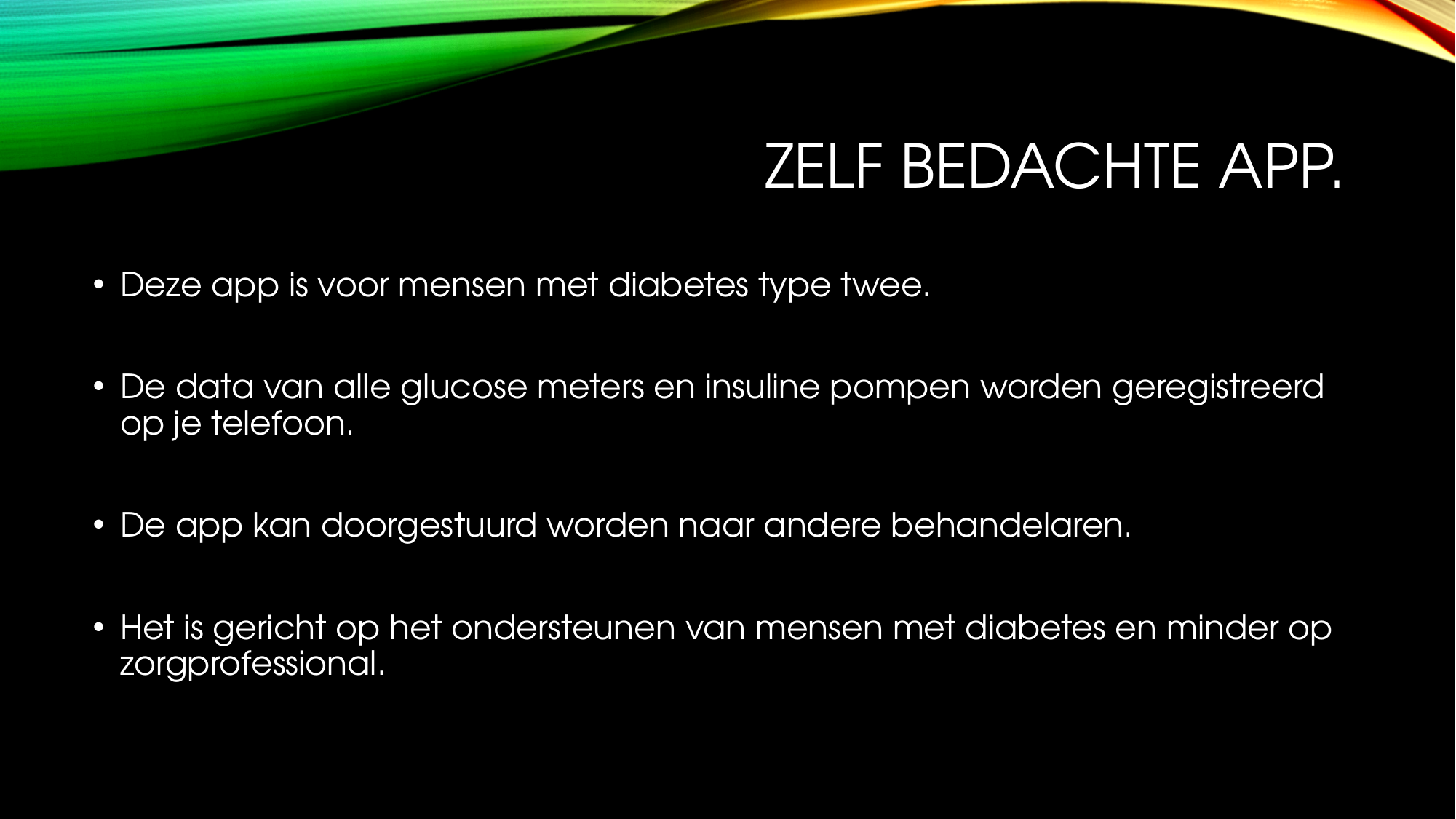

# Zelf bedachte app.
Deze app is voor mensen met diabetes type twee.

De data van alle glucose meters en insuline pompen worden geregistreerd op je telefoon.

De app kan doorgestuurd worden naar andere behandelaren.

Het is gericht op het ondersteunen van mensen met diabetes en minder op zorgprofessional.